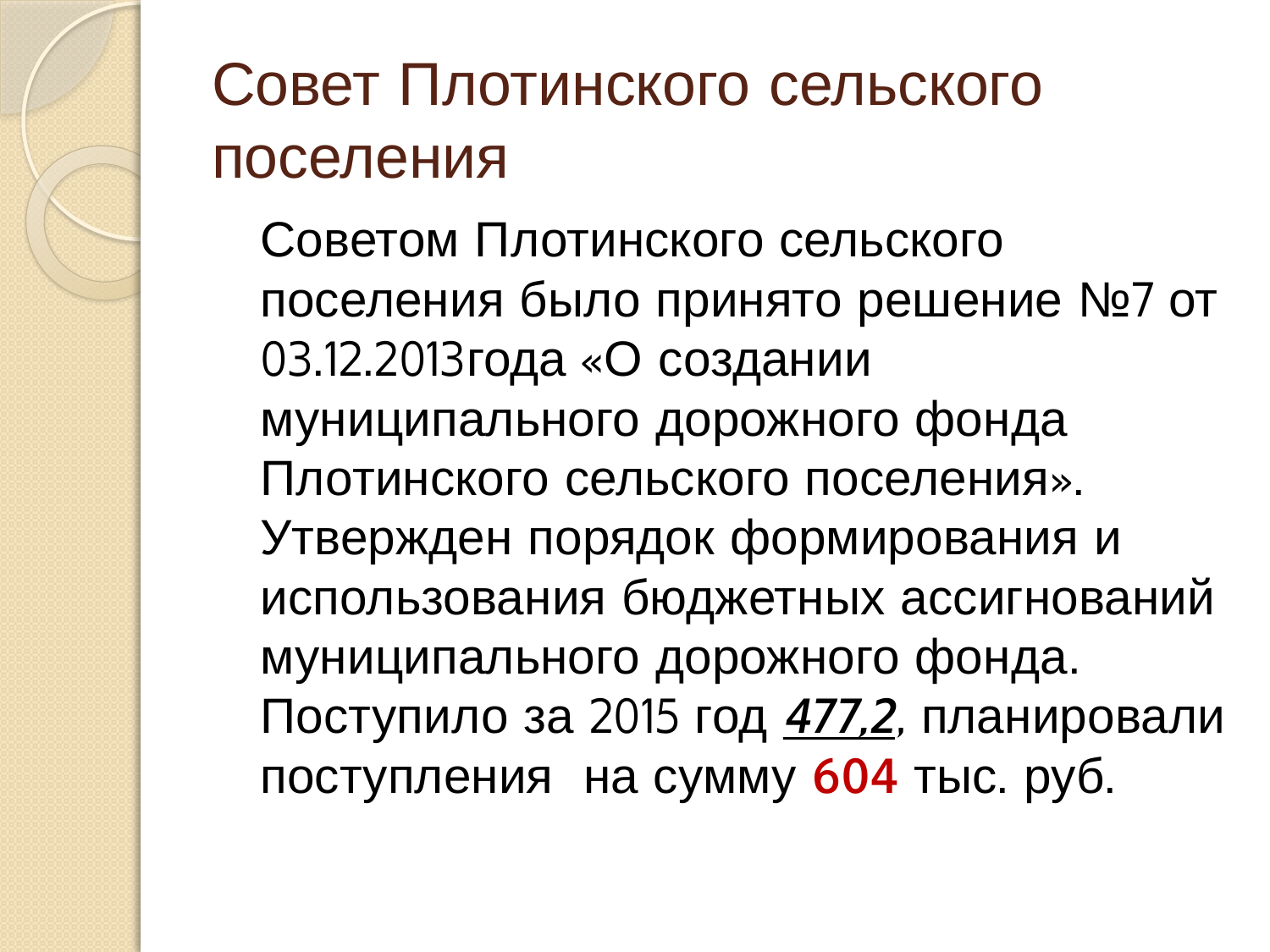

# Совет Плотинского сельского поселения
	Советом Плотинского сельского поселения было принято решение №7 от 03.12.2013года «О создании муниципального дорожного фонда Плотинского сельского поселения». Утвержден порядок формирования и использования бюджетных ассигнований муниципального дорожного фонда. Поступило за 2015 год 477,2, планировали поступления  на сумму 604 тыс. руб.